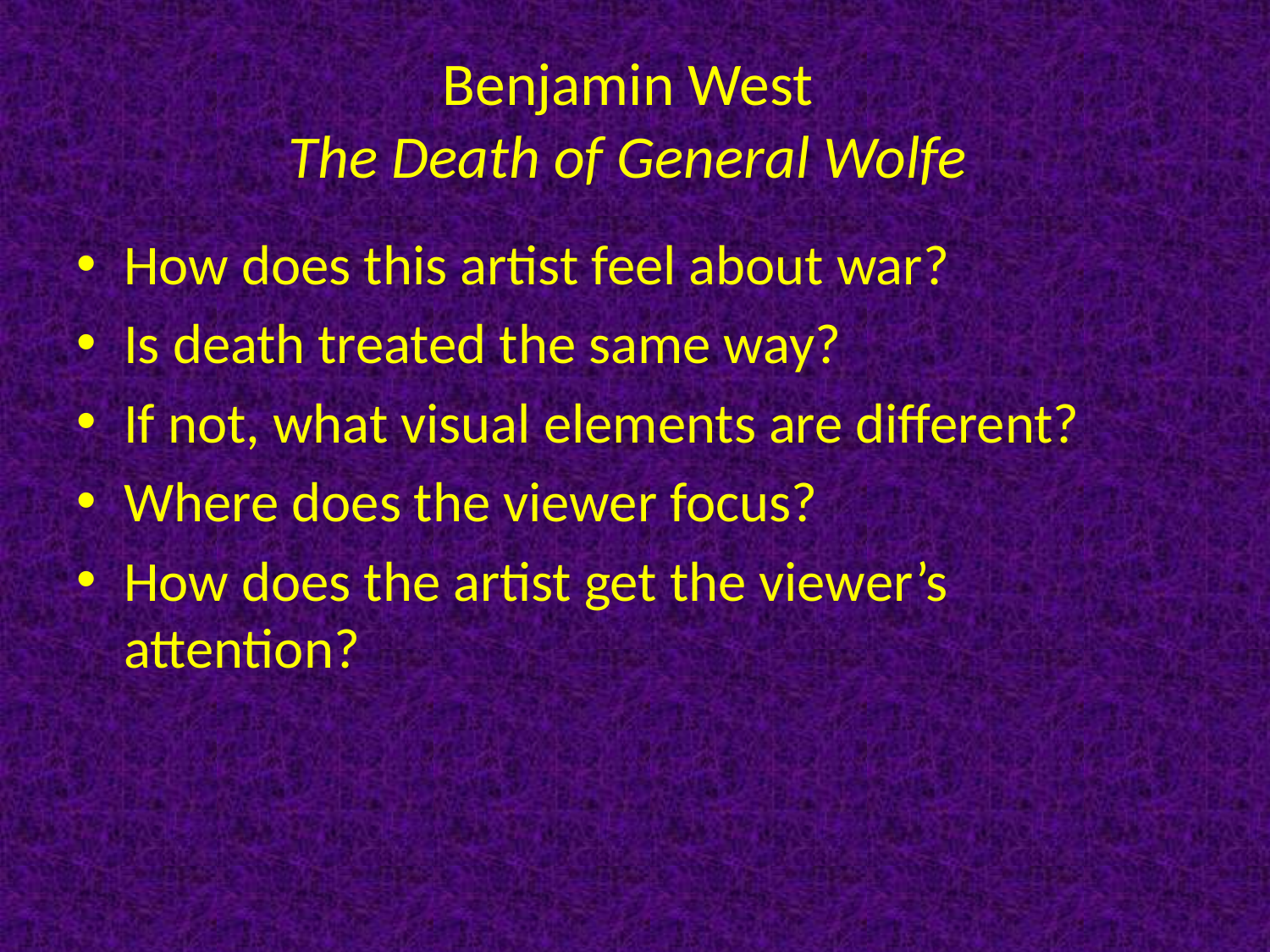

# Benjamin West The Death of General Wolfe
How does this artist feel about war?
Is death treated the same way?
If not, what visual elements are different?
Where does the viewer focus?
How does the artist get the viewer’s attention?